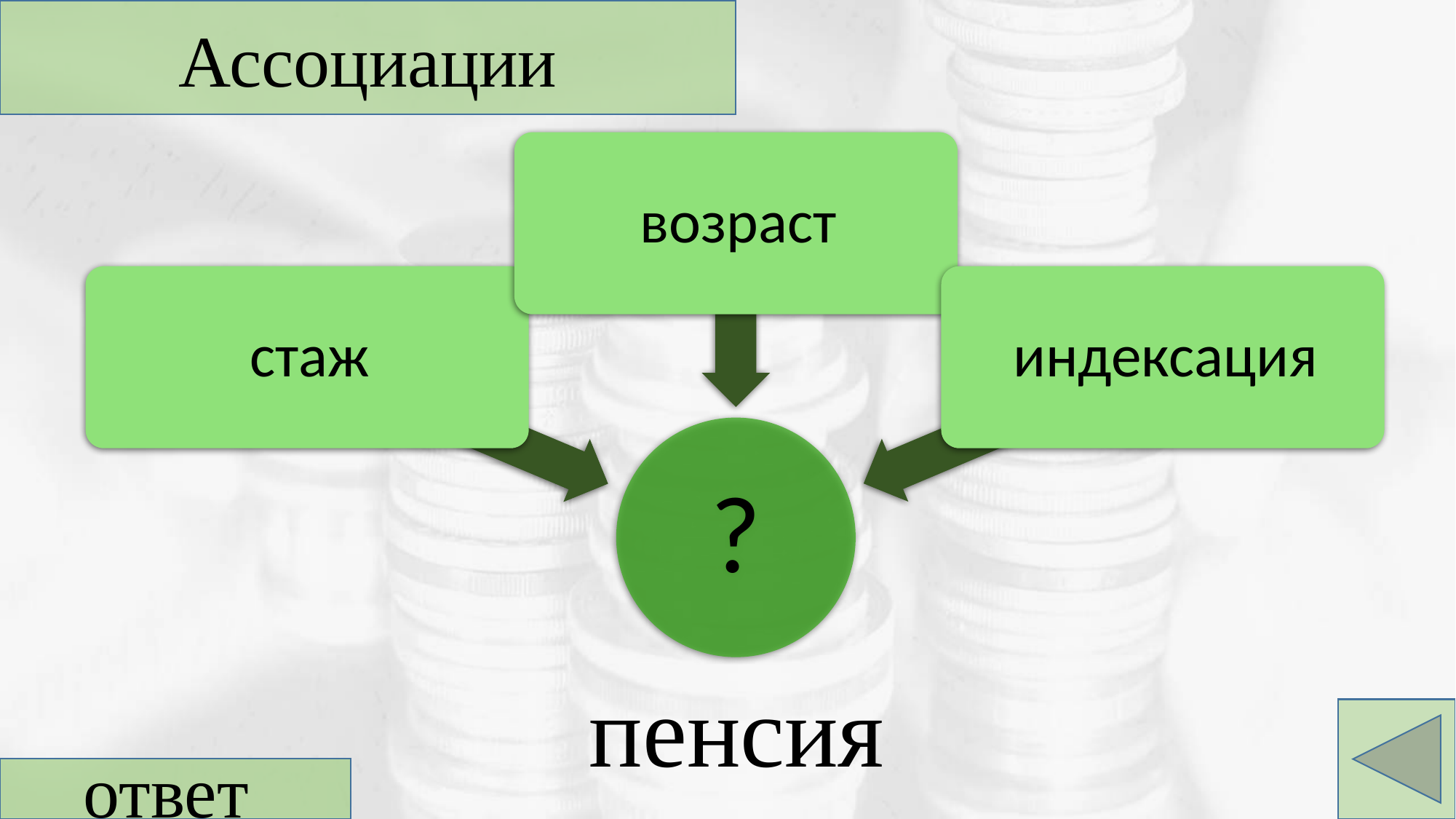

Ассоциации
?
стаж
возраст
индексация
пенсия

ответ